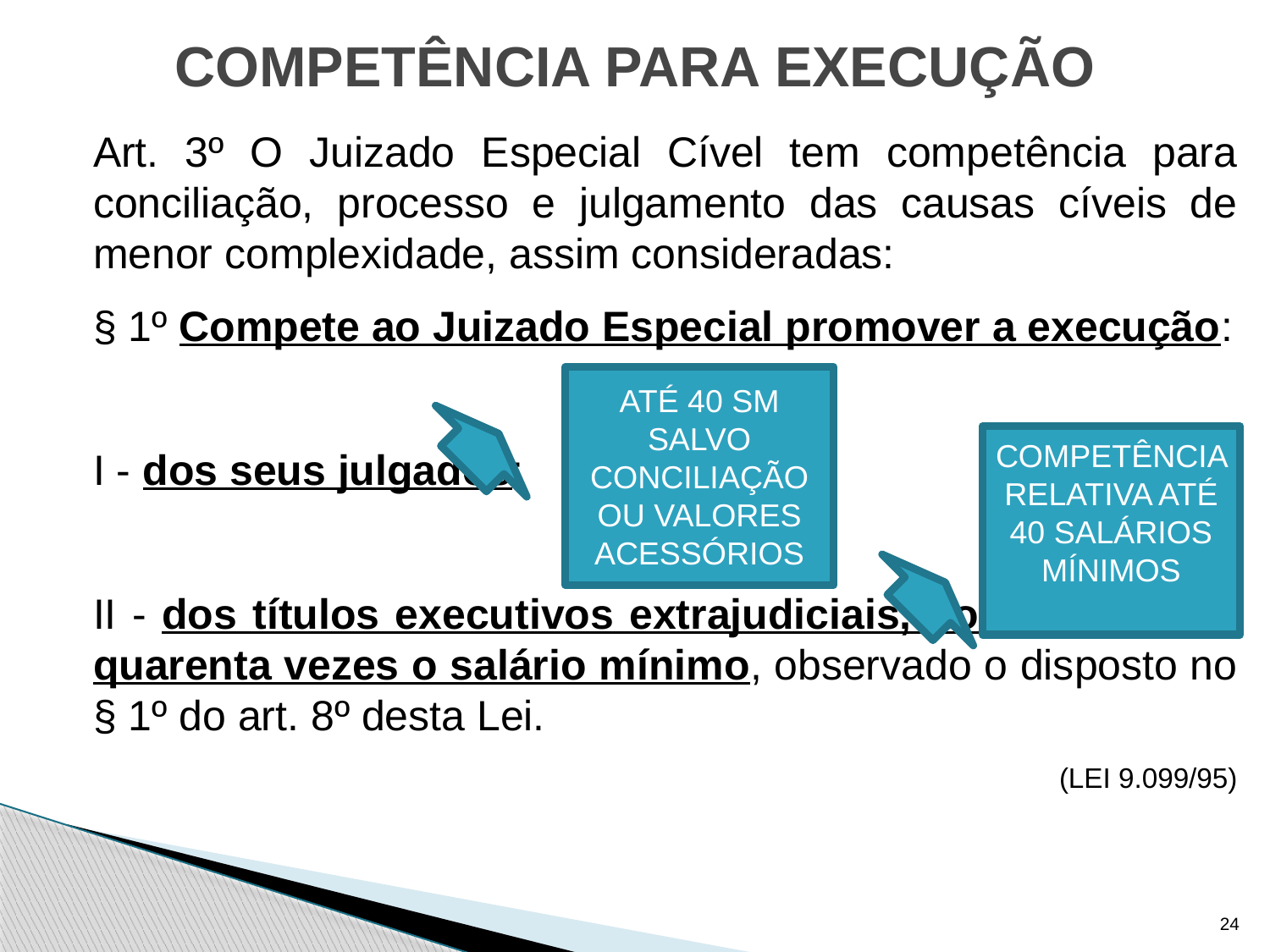

# COMPETÊNCIA PARA EXECUÇÃO
	Art. 3º O Juizado Especial Cível tem competência para conciliação, processo e julgamento das causas cíveis de menor complexidade, assim consideradas:
	§ 1º Compete ao Juizado Especial promover a execução:

	I - dos seus julgados;

	II - dos títulos executivos extrajudiciais, no valor de até quarenta vezes o salário mínimo, observado o disposto no § 1º do art. 8º desta Lei.
(LEI 9.099/95)

ATÉ 40 SM SALVO CONCILIAÇÃO OU VALORES ACESSÓRIOS

COMPETÊNCIA RELATIVA ATÉ 40 SALÁRIOS MÍNIMOS

24